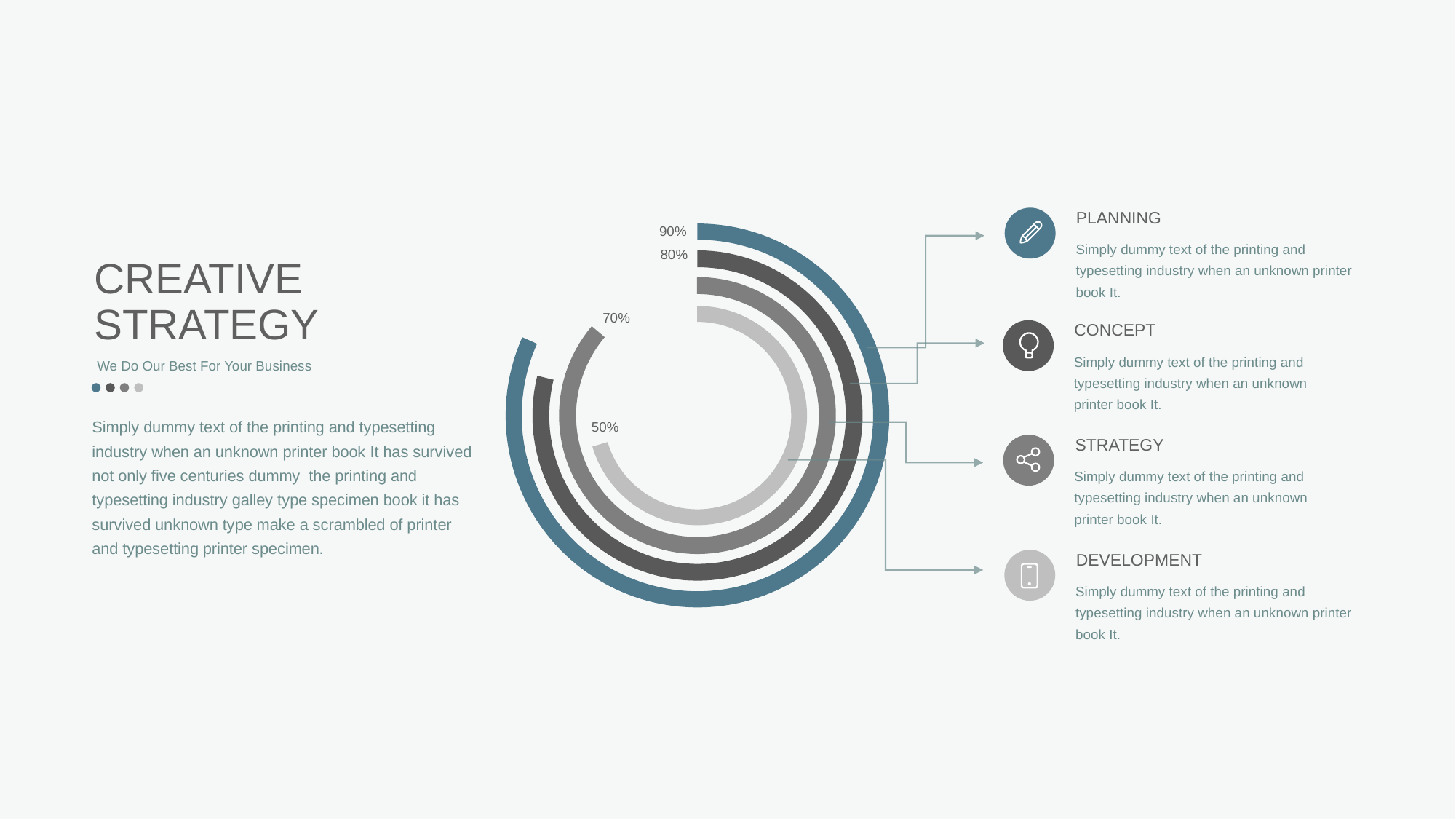

PLANNING

90%

Simply dummy text of the printing and typesetting industry when an unknown printer book It.
80%

CREATIVE
STRATEGY

70%
CONCEPT

Simply dummy text of the printing and typesetting industry when an unknown printer book It.
We Do Our Best For Your Business

Simply dummy text of the printing and typesetting industry when an unknown printer book It has survived not only five centuries dummy  the printing and typesetting industry galley type specimen book it has survived unknown type make a scrambled of printer and typesetting printer specimen.
50%
STRATEGY

Simply dummy text of the printing and typesetting industry when an unknown printer book It.
DEVELOPMENT

Simply dummy text of the printing and typesetting industry when an unknown printer book It.